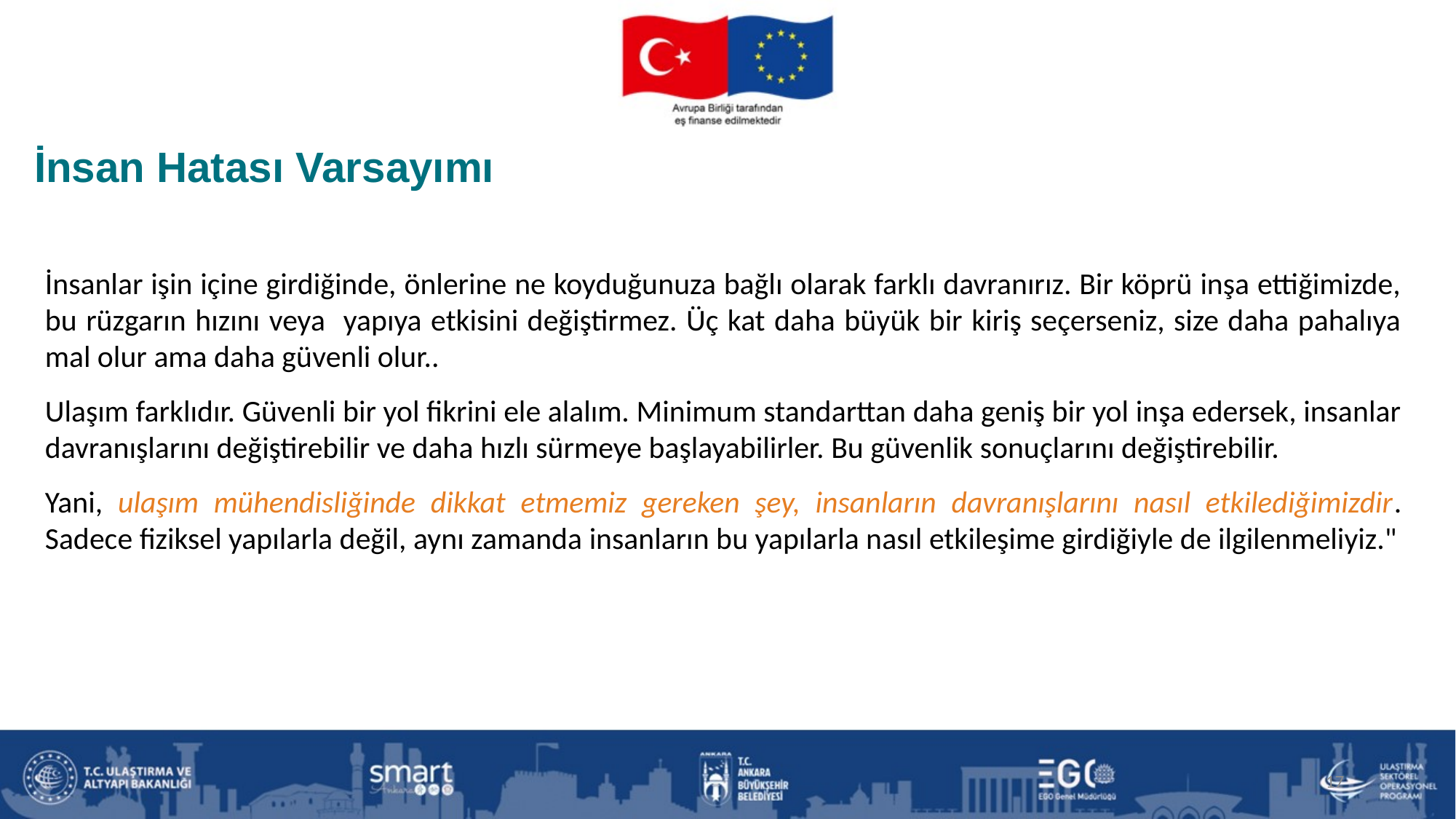

İnsan Hatası Varsayımı

İnsanlar işin içine girdiğinde, önlerine ne koyduğunuza bağlı olarak farklı davranırız. Bir köprü inşa ettiğimizde, bu rüzgarın hızını veya  yapıya etkisini değiştirmez. Üç kat daha büyük bir kiriş seçerseniz, size daha pahalıya mal olur ama daha güvenli olur..
Ulaşım farklıdır. Güvenli bir yol fikrini ele alalım. Minimum standarttan daha geniş bir yol inşa edersek, insanlar davranışlarını değiştirebilir ve daha hızlı sürmeye başlayabilirler. Bu güvenlik sonuçlarını değiştirebilir.
Yani, ulaşım mühendisliğinde dikkat etmemiz gereken şey, insanların davranışlarını nasıl etkilediğimizdir. Sadece fiziksel yapılarla değil, aynı zamanda insanların bu yapılarla nasıl etkileşime girdiğiyle de ilgilenmeliyiz."

17